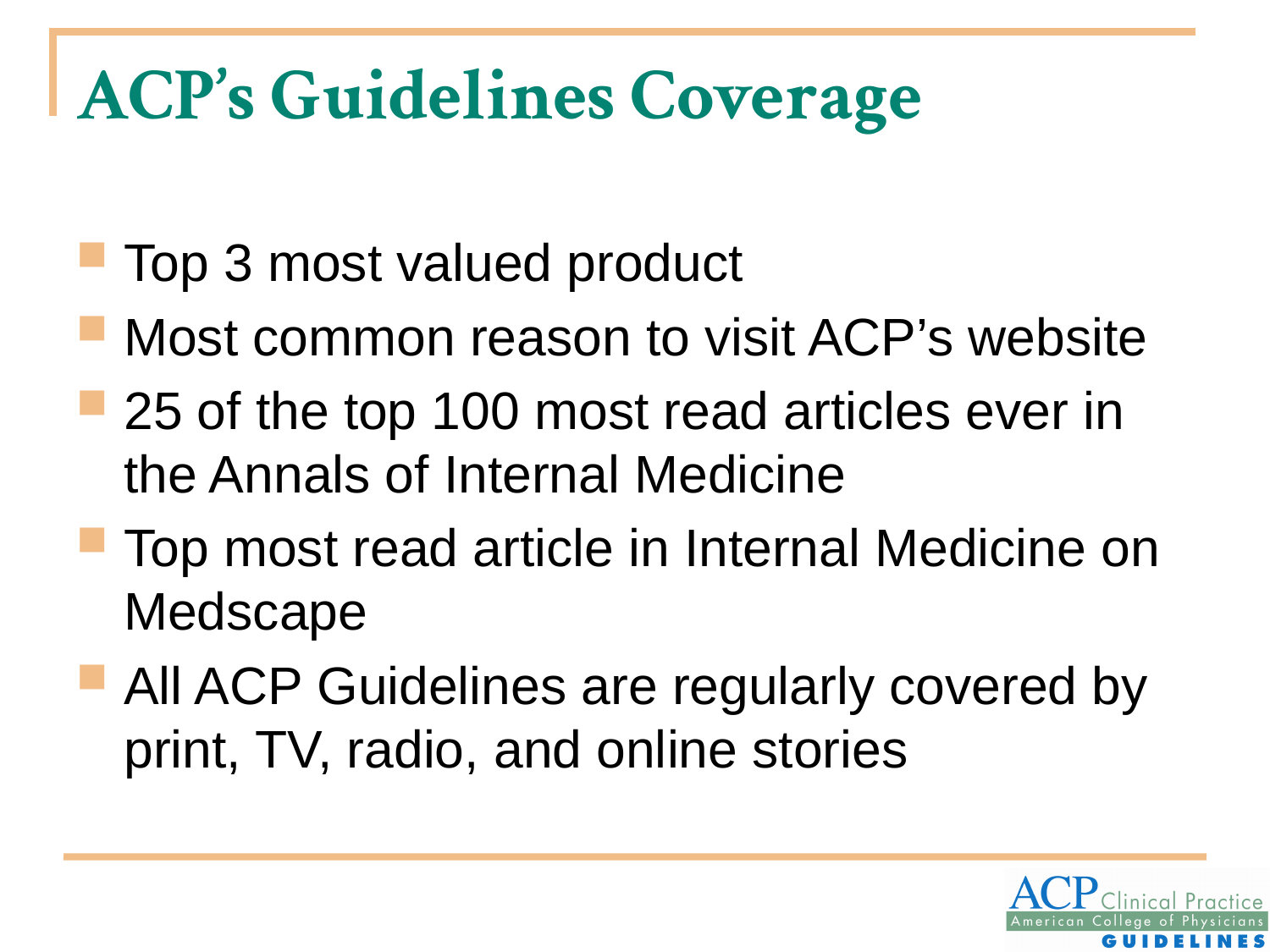

# ACP’s Guidelines Coverage
Top 3 most valued product
Most common reason to visit ACP’s website
25 of the top 100 most read articles ever in the Annals of Internal Medicine
Top most read article in Internal Medicine on Medscape
All ACP Guidelines are regularly covered by print, TV, radio, and online stories